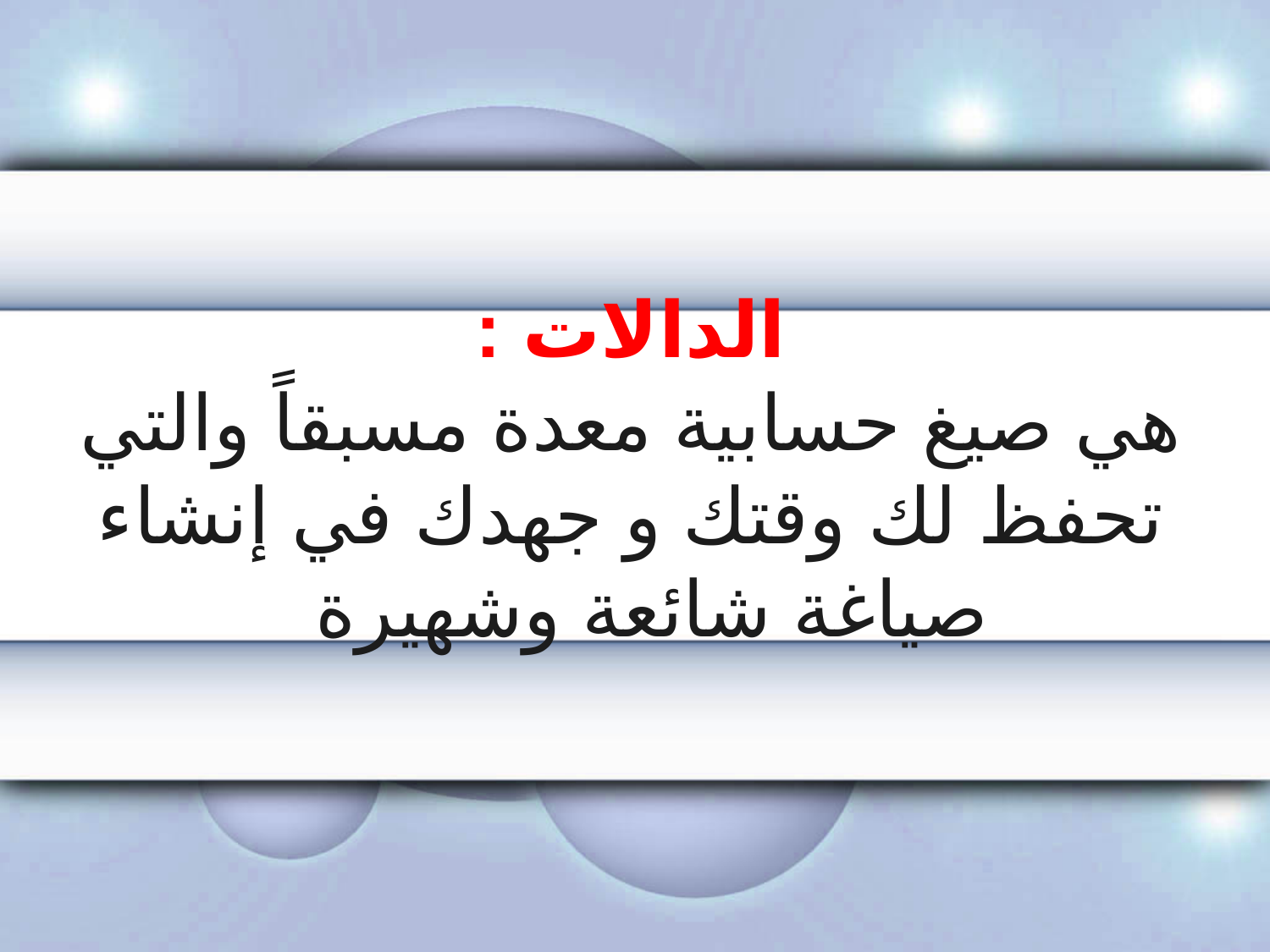

# الدالات : هي صيغ حسابية معدة مسبقاً والتي تحفظ لك وقتك و جهدك في إنشاء صياغة شائعة وشهيرة